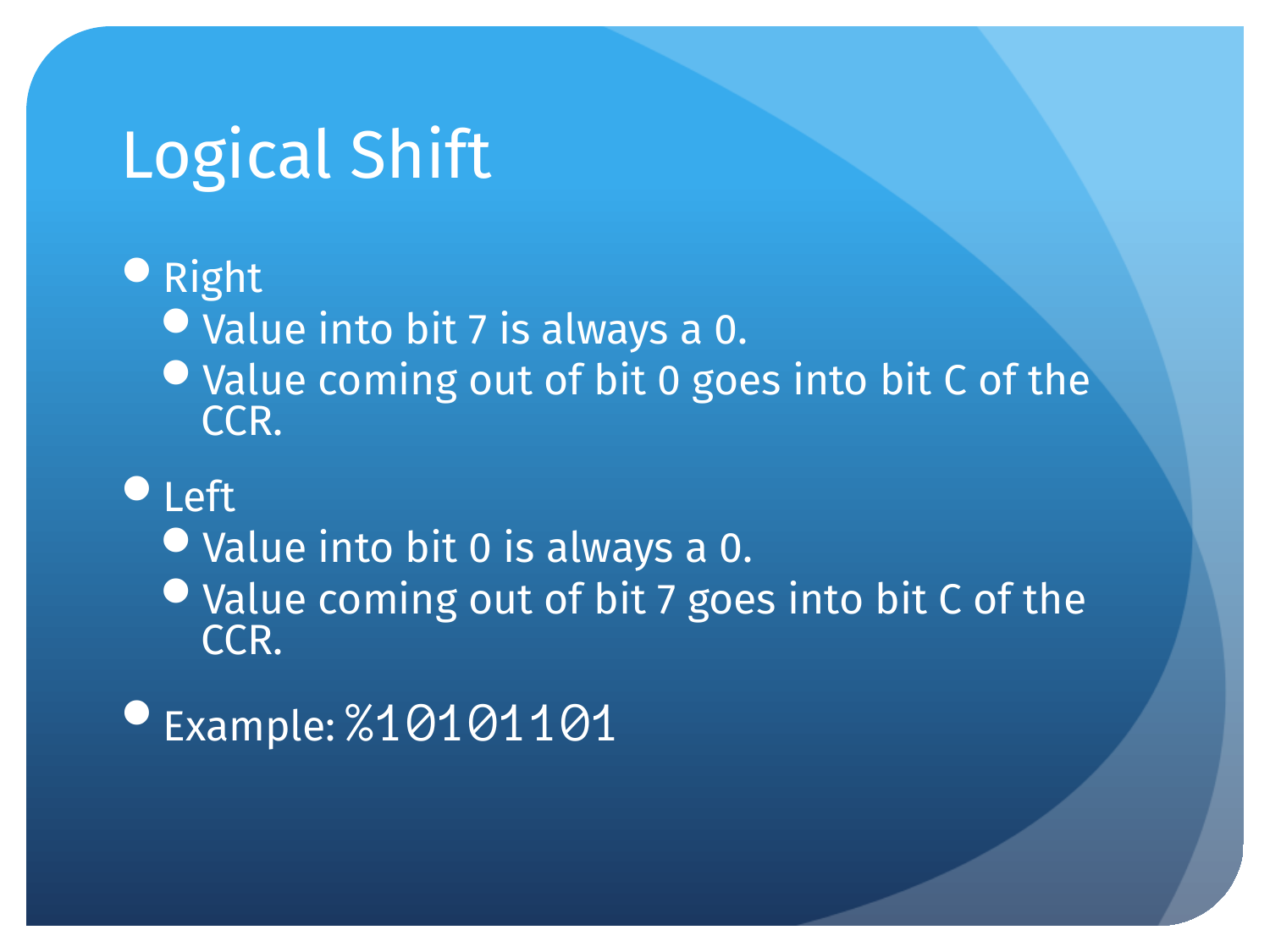

# Logical Shift
Right
Value into bit 7 is always a 0.
Value coming out of bit 0 goes into bit C of the CCR.
Left
Value into bit 0 is always a 0.
Value coming out of bit 7 goes into bit C of the CCR.
Example: %10101101